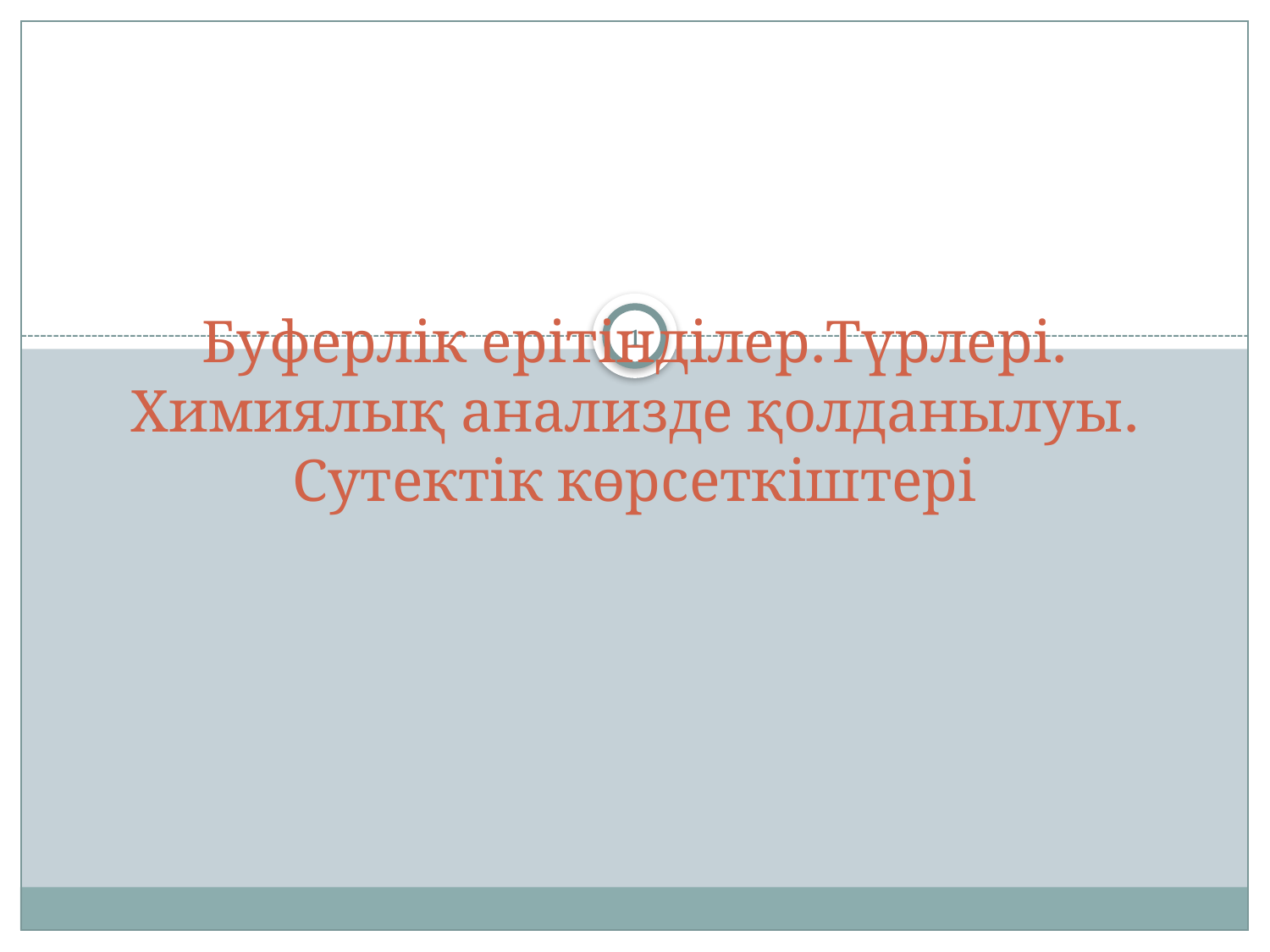

# Буферлік ерітінділер.Түрлері. Химиялық анализде қолданылуы. Сутектік көрсеткіштері
1